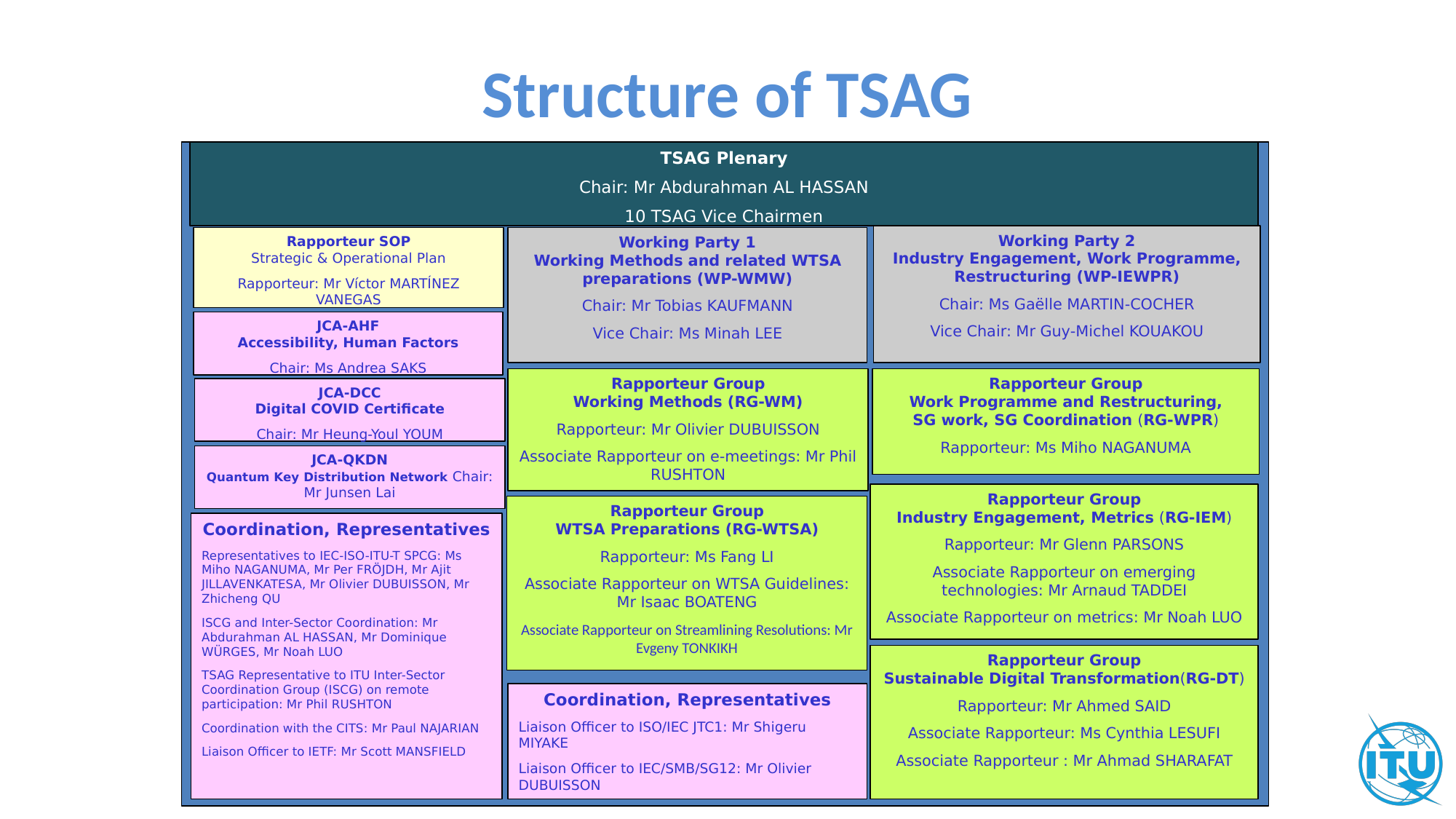

# Structure of TSAG

TSAG Plenary
Chair: Mr Abdurahman AL HASSAN
10 TSAG Vice Chairmen
Working Party 2
Industry Engagement, Work Programme, Restructuring (WP-IEWPR)
Chair: Ms Gaëlle MARTIN-COCHER
Vice Chair: Mr Guy-Michel KOUAKOU
Working Party 1
Working Methods and related WTSA preparations (WP-WMW)
Chair: Mr Tobias KAUFMANN
Vice Chair: Ms Minah LEE
Rapporteur SOP
Strategic & Operational Plan
Rapporteur: Mr Víctor MARTÍNEZ VANEGAS
JCA-AHF
Accessibility, Human Factors
Chair: Ms Andrea SAKS
Rapporteur Group
Working Methods (RG-WM)
Rapporteur: Mr Olivier DUBUISSON
Associate Rapporteur on e-meetings: Mr Phil RUSHTON
Rapporteur Group
Work Programme and Restructuring,
SG work, SG Coordination (RG-WPR)
Rapporteur: Ms Miho NAGANUMA
JCA-DCC
Digital COVID Certificate
Chair: Mr Heung-Youl YOUM

JCA-QKDN
Quantum Key Distribution Network Chair: Mr Junsen Lai
Rapporteur Group
Industry Engagement, Metrics (RG-IEM)
Rapporteur: Mr Glenn PARSONS
Associate Rapporteur on emerging technologies: Mr Arnaud TADDEI
Associate Rapporteur on metrics: Mr Noah LUO
Rapporteur Group
WTSA Preparations (RG-WTSA)
Rapporteur: Ms Fang LI
Associate Rapporteur on WTSA Guidelines: Mr Isaac BOATENG
Associate Rapporteur on Streamlining Resolutions: Mr Evgeny TONKIKH
Coordination, Representatives
Representatives to IEC-ISO-ITU-T SPCG: Ms Miho NAGANUMA, Mr Per FRÖJDH, Mr Ajit JILLAVENKATESA, Mr Olivier DUBUISSON, Mr Zhicheng QU
ISCG and Inter-Sector Coordination: Mr Abdurahman AL HASSAN, Mr Dominique WÜRGES, Mr Noah LUO
TSAG Representative to ITU Inter-Sector Coordination Group (ISCG) on remote participation: Mr Phil RUSHTON
Coordination with the CITS: Mr Paul NAJARIAN
Liaison Officer to IETF: Mr Scott MANSFIELD
Rapporteur Group
Sustainable Digital Transformation(RG-DT)
Rapporteur: Mr Ahmed SAID
Associate Rapporteur: Ms Cynthia LESUFI
Associate Rapporteur : Mr Ahmad SHARAFAT
Coordination, Representatives
Liaison Officer to ISO/IEC JTC1: Mr Shigeru MIYAKE
Liaison Officer to IEC/SMB/SG12: Mr Olivier DUBUISSON